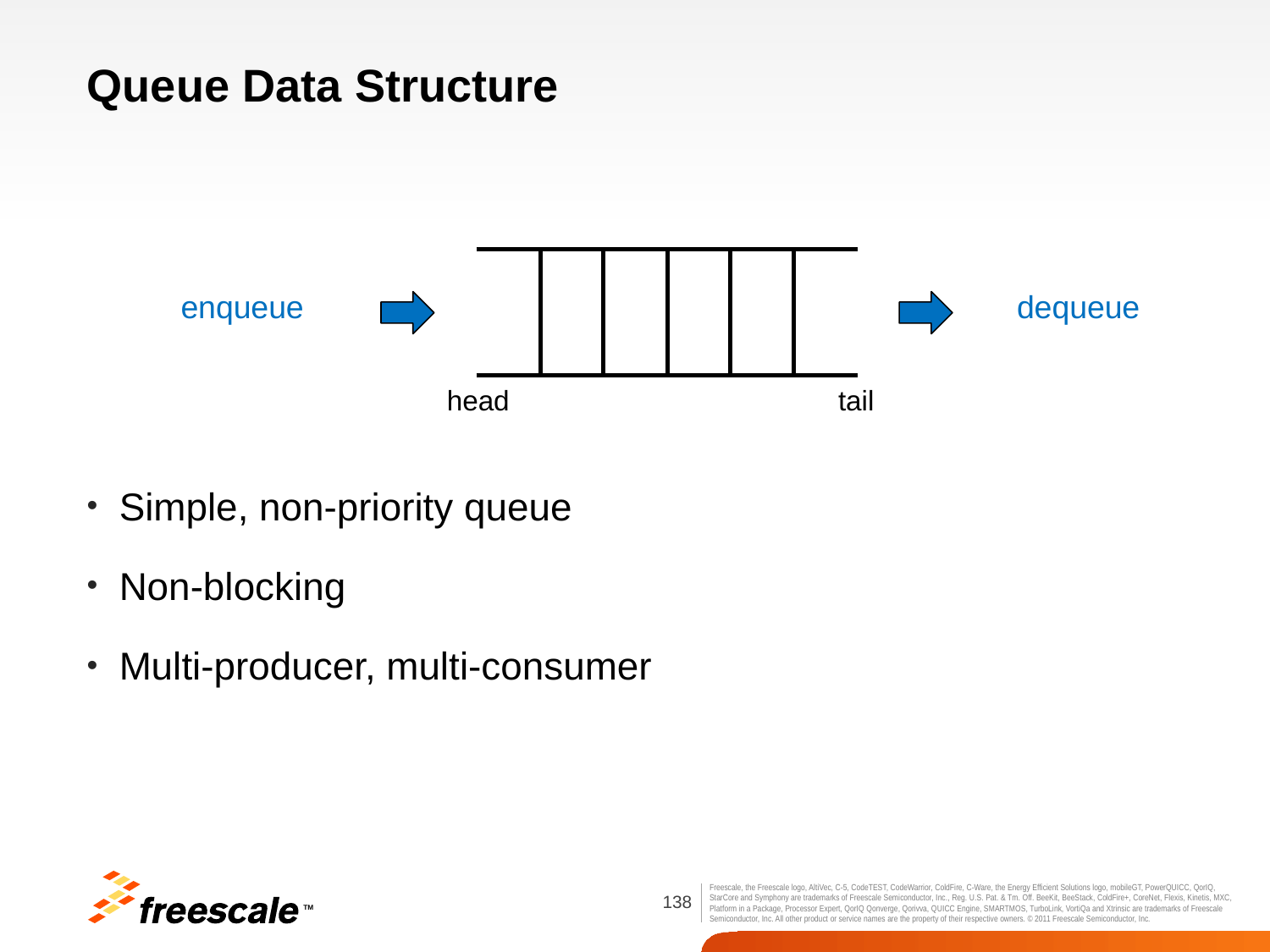

# Queue Data Structure
enqueue
dequeue

head
tail
Simple, non-priority queue
Non-blocking
Multi-producer, multi-consumer